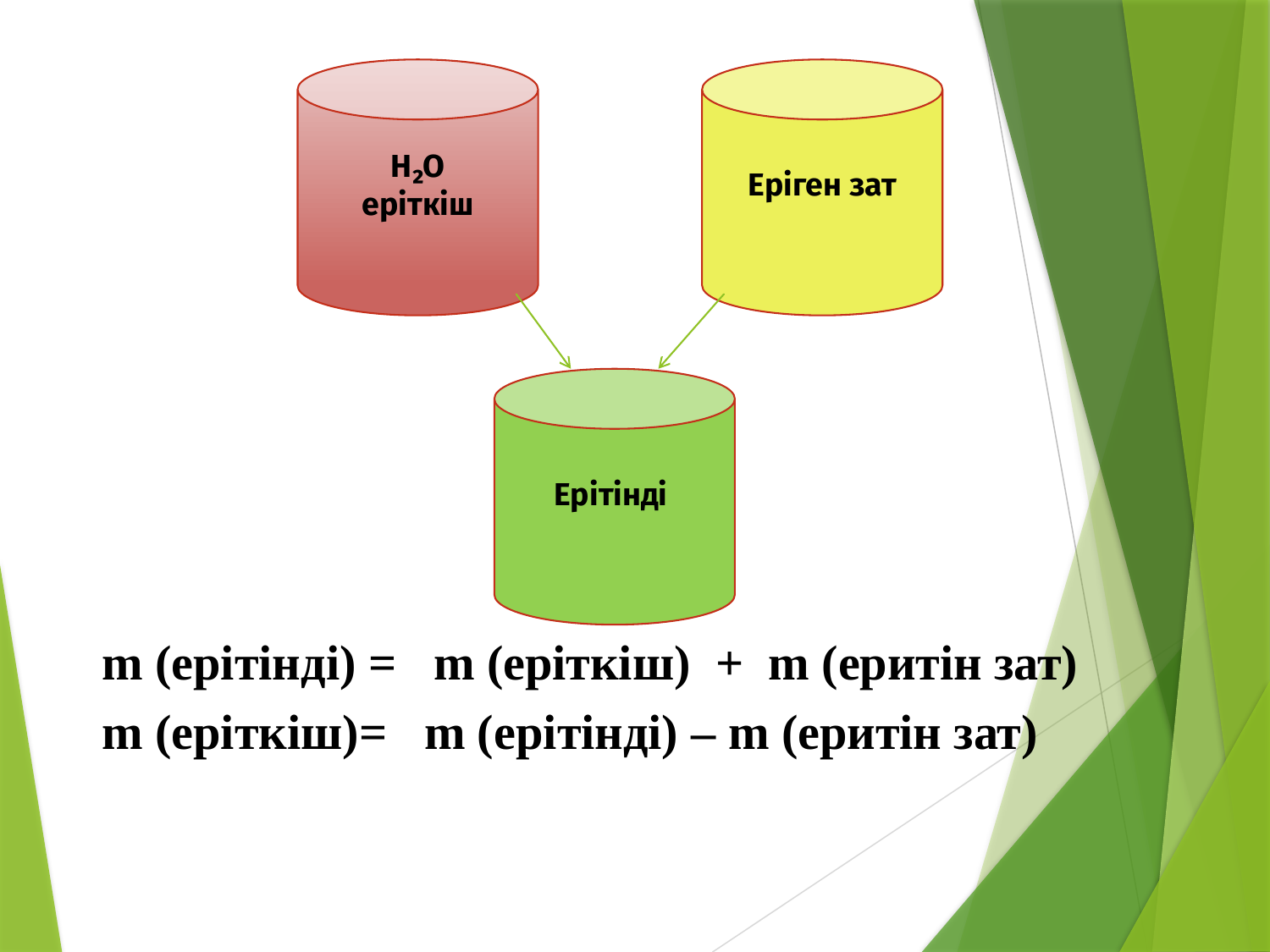

H₂O
еріткіш

Еріген зат

Ерітінді

m (ерітінді) =   m (еріткіш)  +  m (еритін зат)
m (еріткіш)=   m (ерітінді) – m (еритін зат)